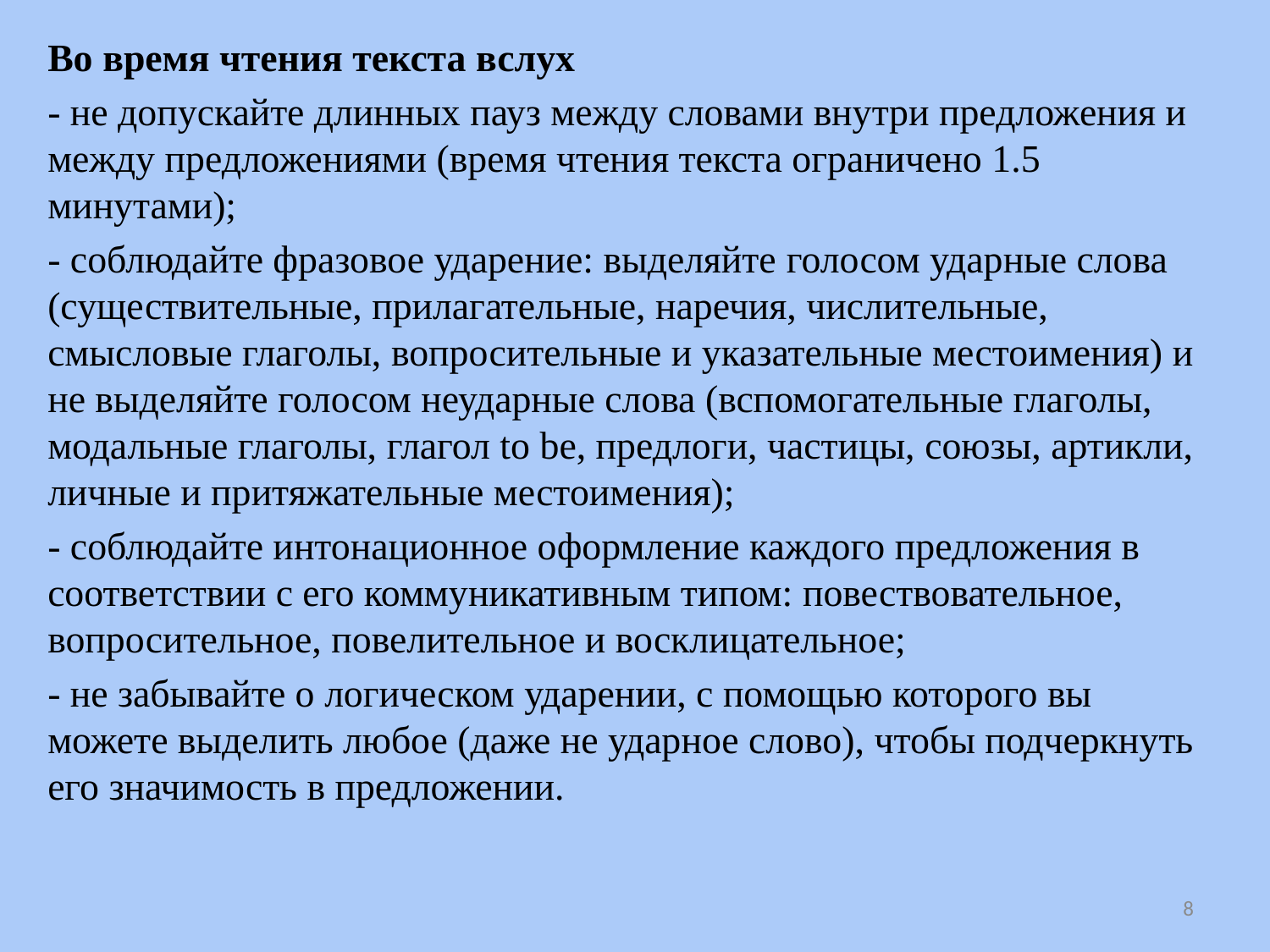

Во время чтения текста вслух
- не допускайте длинных пауз между словами внутри предложения и между предложениями (время чтения текста ограничено 1.5 минутами);
- соблюдайте фразовое ударение: выделяйте голосом ударные слова (существительные, прилагательные, наречия, числительные, смысловые глаголы, вопросительные и указательные местоимения) и не выделяйте голосом неударные слова (вспомогательные глаголы, модальные глаголы, глагол to be, предлоги, частицы, союзы, артикли, личные и притяжательные местоимения);
- соблюдайте интонационное оформление каждого предложения в соответствии с его коммуникативным типом: повествовательное, вопросительное, повелительное и восклицательное;
- не забывайте о логическом ударении, с помощью которого вы можете выделить любое (даже не ударное слово), чтобы подчеркнуть его значимость в предложении.
8